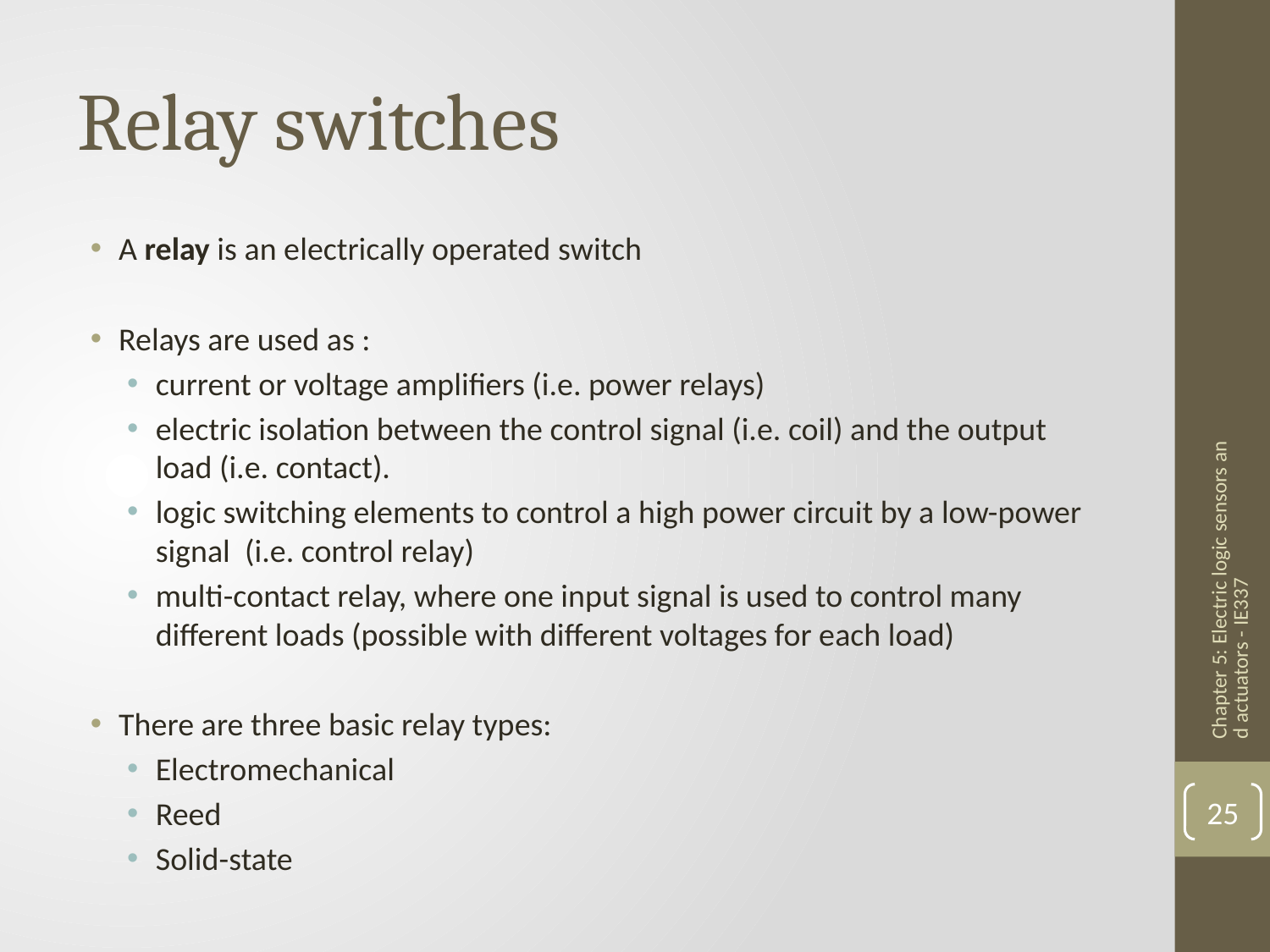

# Relay switches
A relay is an electrically operated switch

Relays are used as :
current or voltage amplifiers (i.e. power relays)
electric isolation between the control signal (i.e. coil) and the output load (i.e. contact).
logic switching elements to control a high power circuit by a low-power signal  (i.e. control relay)
multi-contact relay, where one input signal is used to control many different loads (possible with different voltages for each load)

There are three basic relay types:
Electromechanical
Reed
Solid-state
Chapter 5: Electric logic sensors and actuators - IE337
25